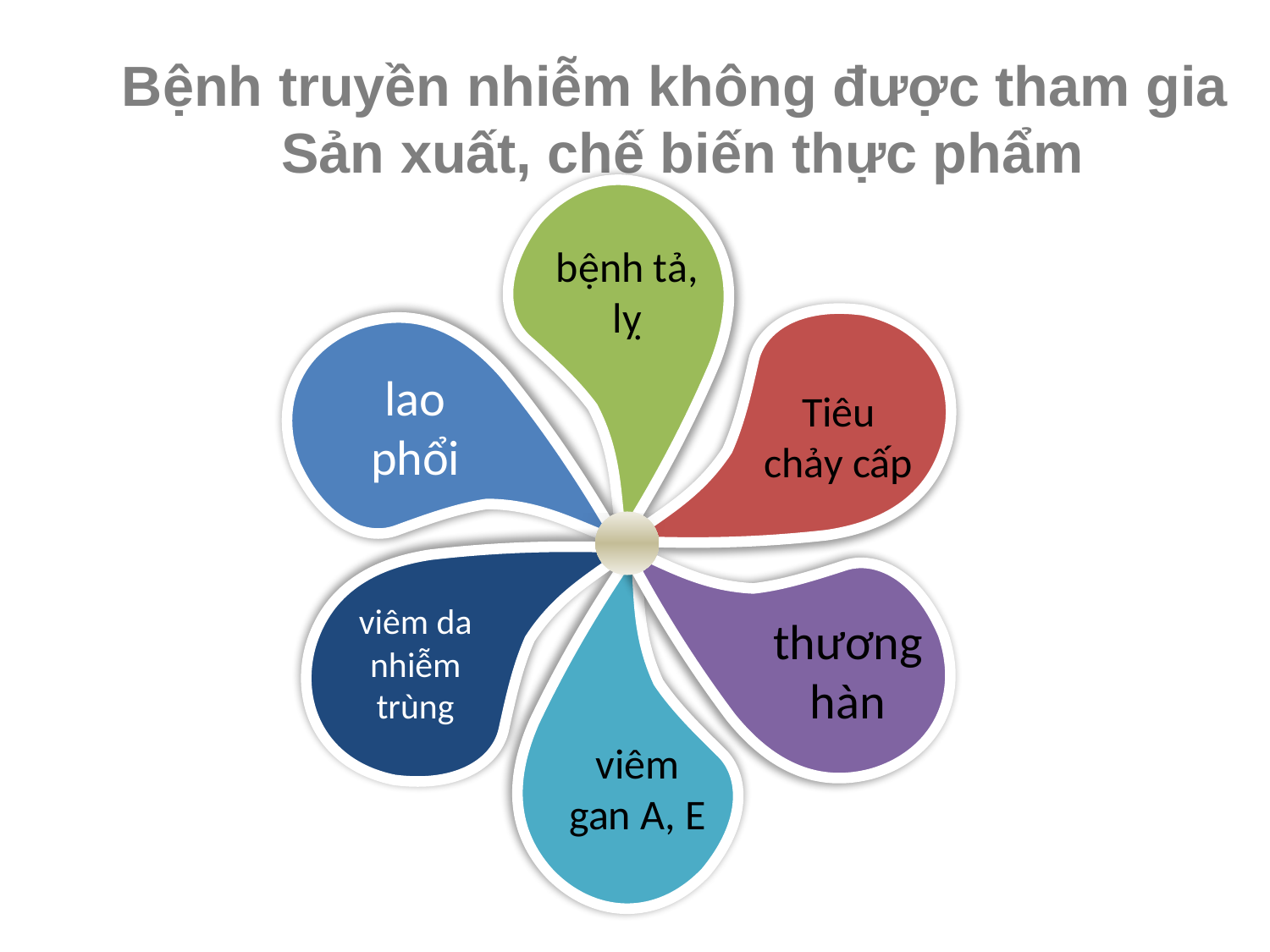

Bệnh truyền nhiễm không được tham gia
Sản xuất, chế biến thực phẩm

bệnh tả, lỵ

lao phổi
Tiêu chảy cấp

viêm da nhiễm trùng
thương hàn
viêm gan A, E